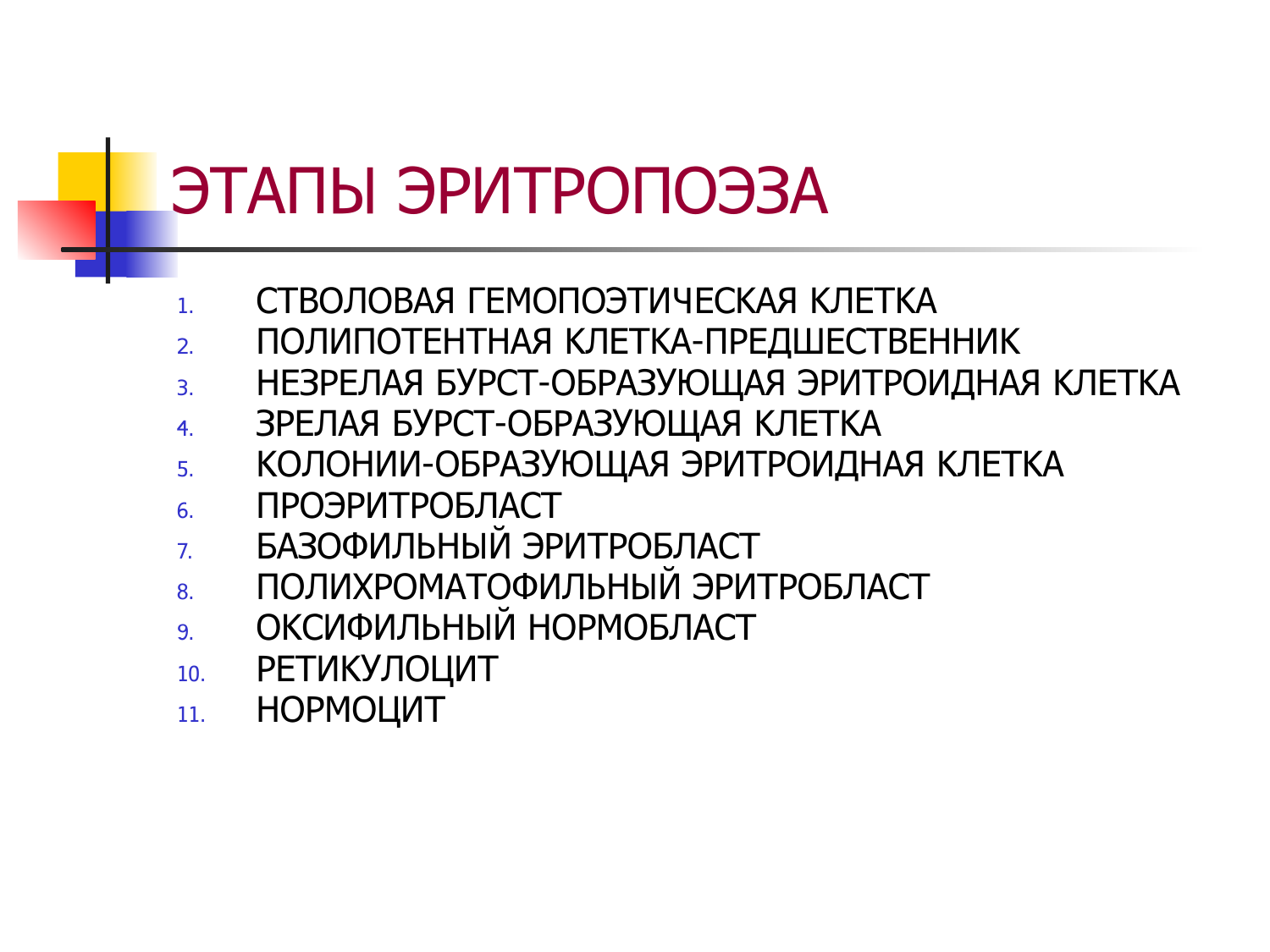

# ЭТАПЫ ЭРИТРОПОЭЗА
СТВОЛОВАЯ ГЕМОПОЭТИЧЕСКАЯ КЛЕТКА
ПОЛИПОТЕНТНАЯ КЛЕТКА-ПРЕДШЕСТВЕННИК
НЕЗРЕЛАЯ БУРСТ-ОБРАЗУЮЩАЯ ЭРИТРОИДНАЯ КЛЕТКА
ЗРЕЛАЯ БУРСТ-ОБРАЗУЮЩАЯ КЛЕТКА
КОЛОНИИ-ОБРАЗУЮЩАЯ ЭРИТРОИДНАЯ КЛЕТКА
ПРОЭРИТРОБЛАСТ
БАЗОФИЛЬНЫЙ ЭРИТРОБЛАСТ
ПОЛИХРОМАТОФИЛЬНЫЙ ЭРИТРОБЛАСТ
ОКСИФИЛЬНЫЙ НОРМОБЛАСТ
РЕТИКУЛОЦИТ
НОРМОЦИТ